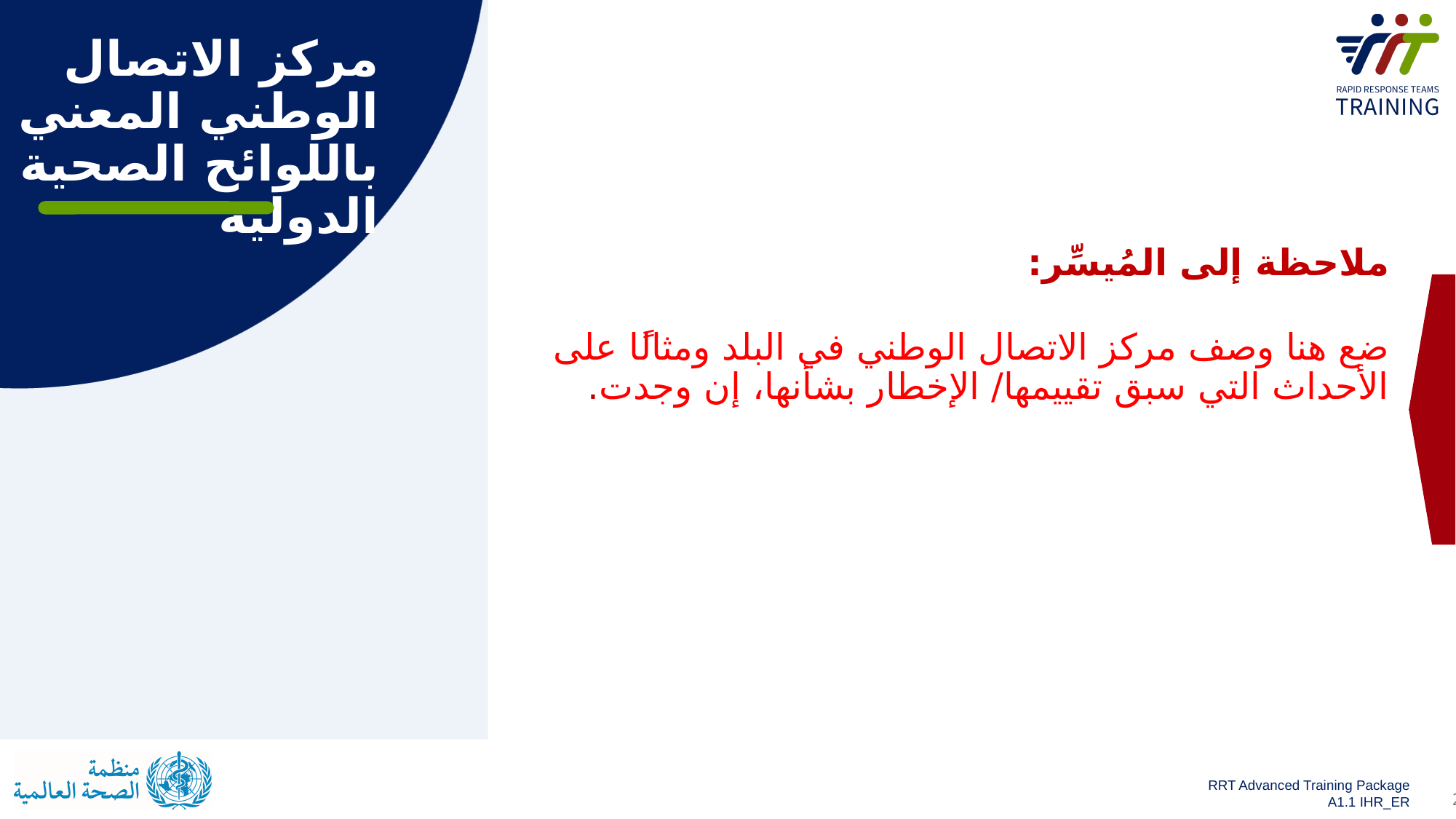

# مركز الاتصال الوطني المعني باللوائح الصحية الدولية

ملاحظة إلى المُيسِّر:

ضع هنا وصف مركز الاتصال الوطني في البلد ومثالًا على الأحداث التي سبق تقييمها/ الإخطار بشأنها، إن وجدت.